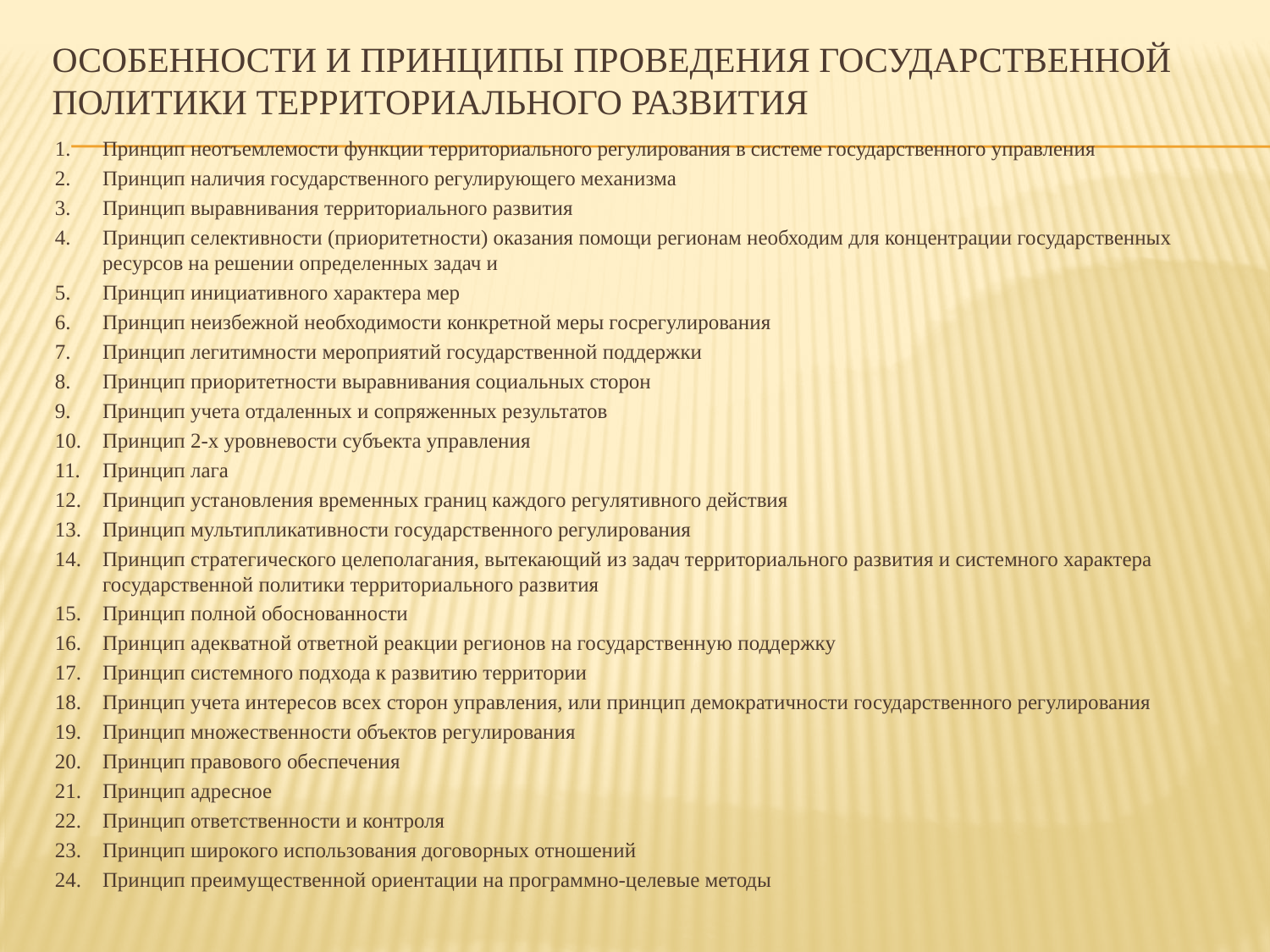

# особенности и принципы проведения государственной политики территориального развития
Принцип неотъемлемости функции территориального регулирования в системе государственного управления
Принцип наличия государственного регулирующего механизма
Принцип выравнивания территориального развития
Принцип селективности (приоритетности) оказания помощи регионам необходим для концентрации государственных ресурсов на решении определенных задач и
Принцип инициативного характера мер
Принцип неизбежной необходимости конкретной меры госрегулирования
Принцип легитимности мероприятий государственной поддержки
Принцип приоритетности выравнивания социальных сторон
Принцип учета отдаленных и сопряженных результатов
Принцип 2-х уровневости субъекта управления
Принцип лага
Принцип установления временных границ каждого регулятивного действия
Принцип мультипликативности государственного регулирования
Принцип стратегического целеполагания, вытекающий из задач территориального развития и системного характера государственной политики территориального развития
Принцип полной обоснованности
Принцип адекватной ответной реакции регионов на государственную поддержку
Принцип системного подхода к развитию территории
Принцип учета интересов всех сторон управления, или принцип демократичности государственного регулирования
Принцип множественности объектов регулирования
Принцип правового обеспечения
Принцип адресное
Принцип ответственности и контроля
Принцип широкого использования договорных отношений
Принцип преимущественной ориентации на программно-целевые методы